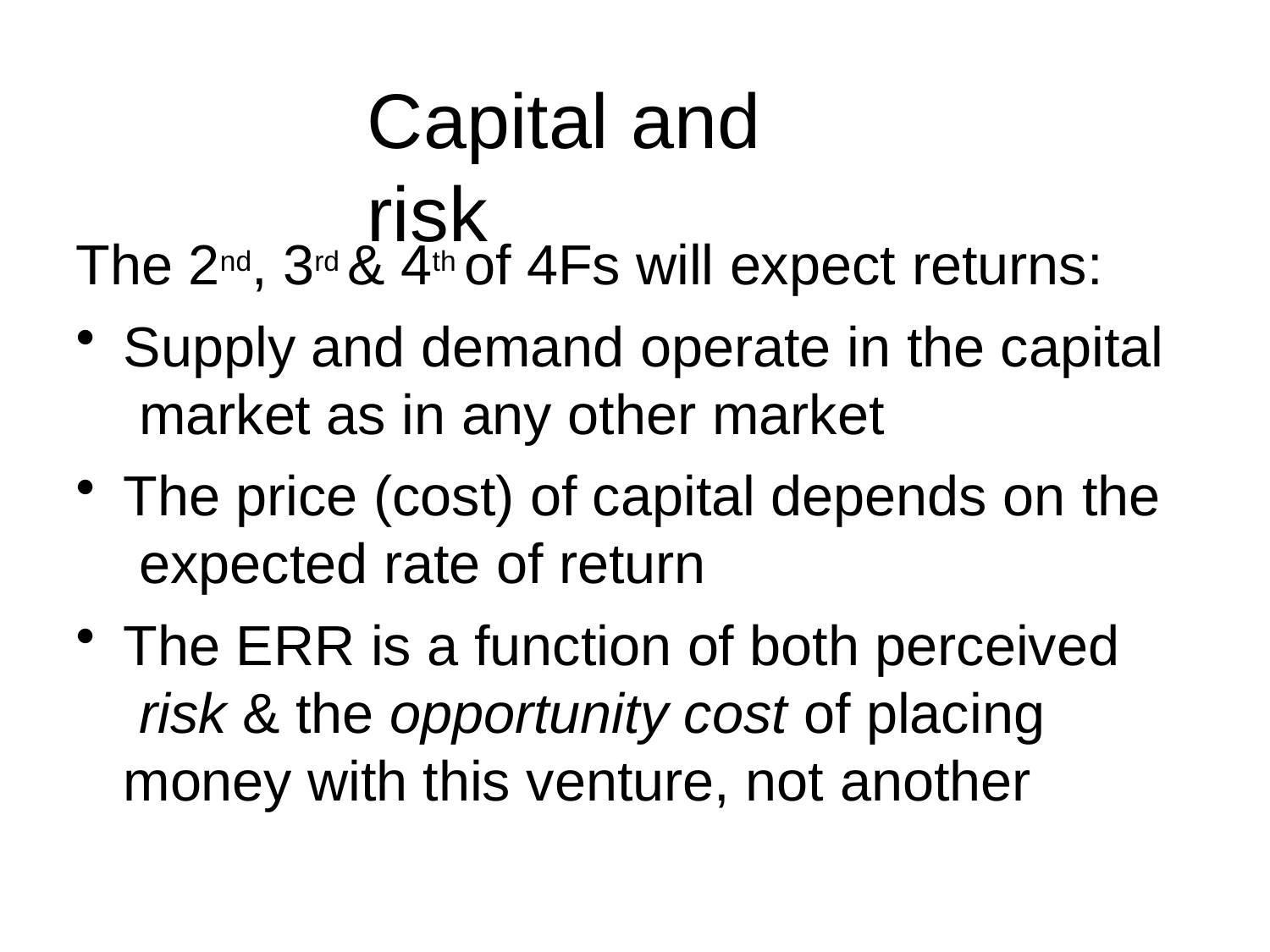

# Capital and	risk
The 2nd, 3rd & 4th of 4Fs will expect returns:
Supply and demand operate in the capital  market as in any other market
The price (cost) of capital depends on the  expected rate of return
The ERR is a function of both perceived  risk & the opportunity cost of placing  money with this venture, not another